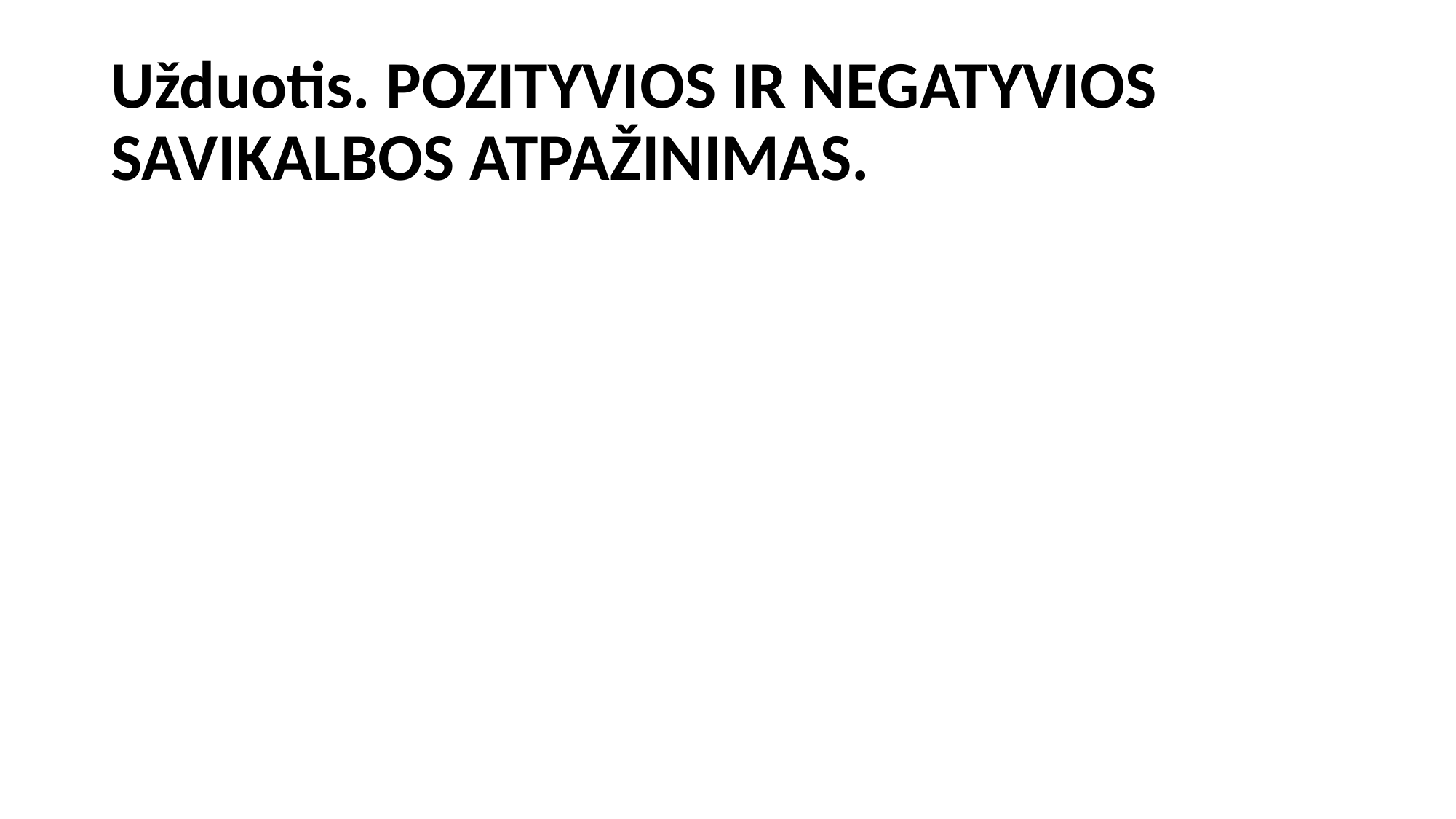

# Užduotis. POZITYVIOS IR NEGATYVIOS SAVIKALBOS ATPAŽINIMAS.